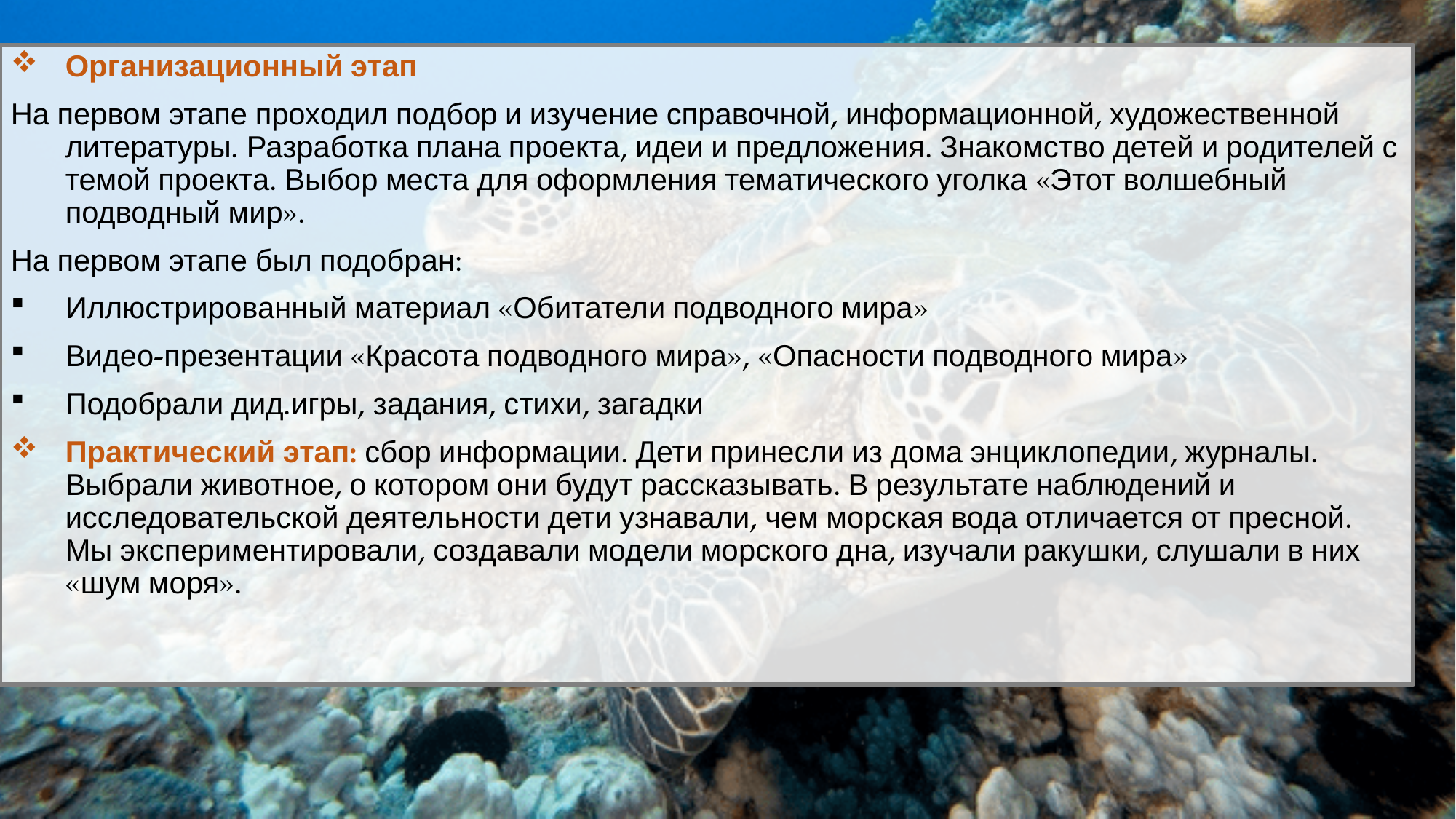

Организационный этап
На первом этапе проходил подбор и изучение справочной, информационной, художественной литературы. Разработка плана проекта, идеи и предложения. Знакомство детей и родителей с темой проекта. Выбор места для оформления тематического уголка «Этот волшебный подводный мир».
На первом этапе был подобран:
Иллюстрированный материал «Обитатели подводного мира»
Видео-презентации «Красота подводного мира», «Опасности подводного мира»
Подобрали дид.игры, задания, стихи, загадки
Практический этап: сбор информации. Дети принесли из дома энциклопедии, журналы. Выбрали животное, о котором они будут рассказывать. В результате наблюдений и исследовательской деятельности дети узнавали, чем морская вода отличается от пресной. Мы экспериментировали, создавали модели морского дна, изучали ракушки, слушали в них «шум моря».

#